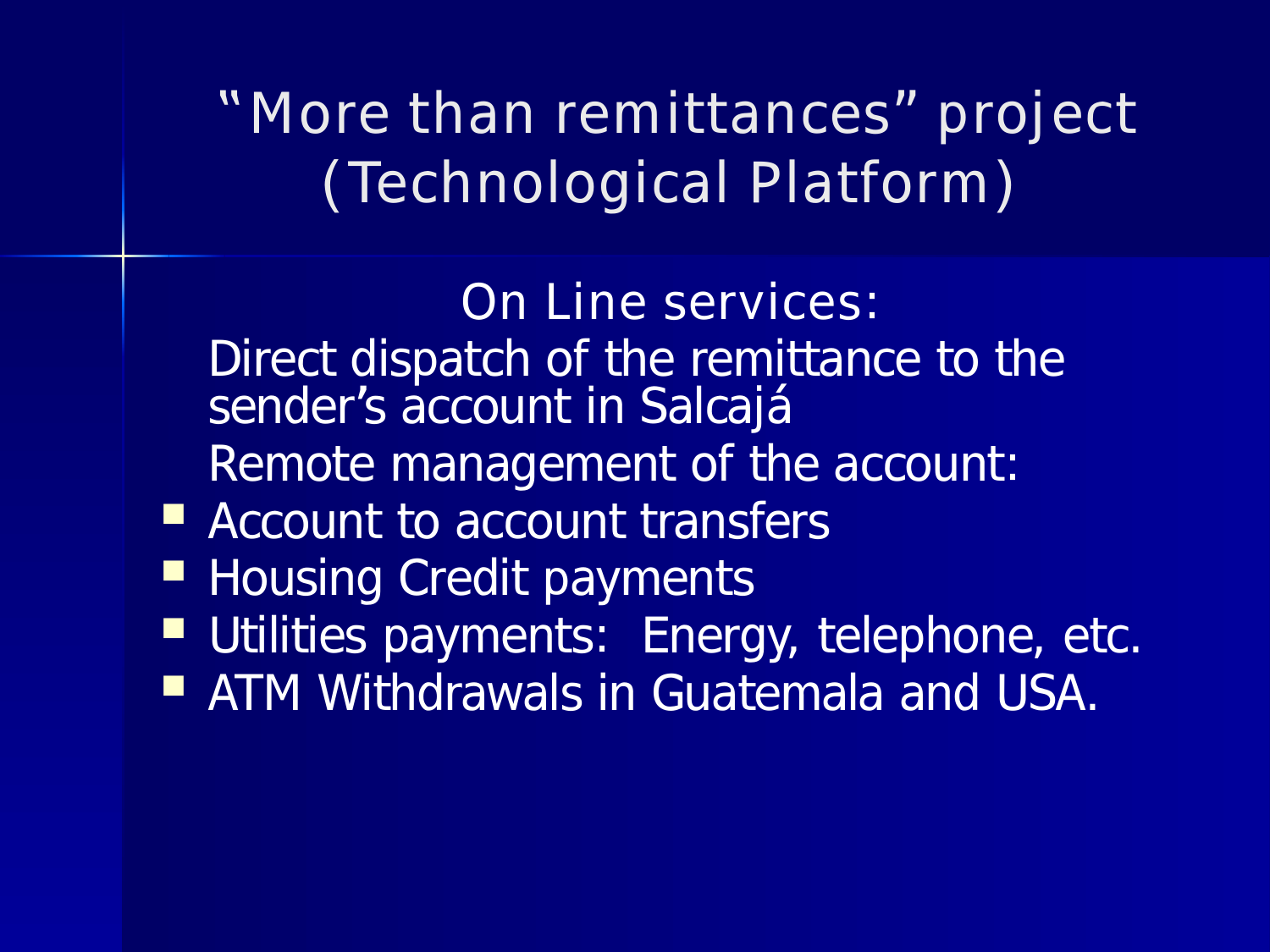

# “More than remittances” project (Technological Platform)
On Line services:
	Direct dispatch of the remittance to the sender’s account in Salcajá
	Remote management of the account:
Account to account transfers
Housing Credit payments
Utilities payments:  Energy, telephone, etc.
ATM Withdrawals in Guatemala and USA.